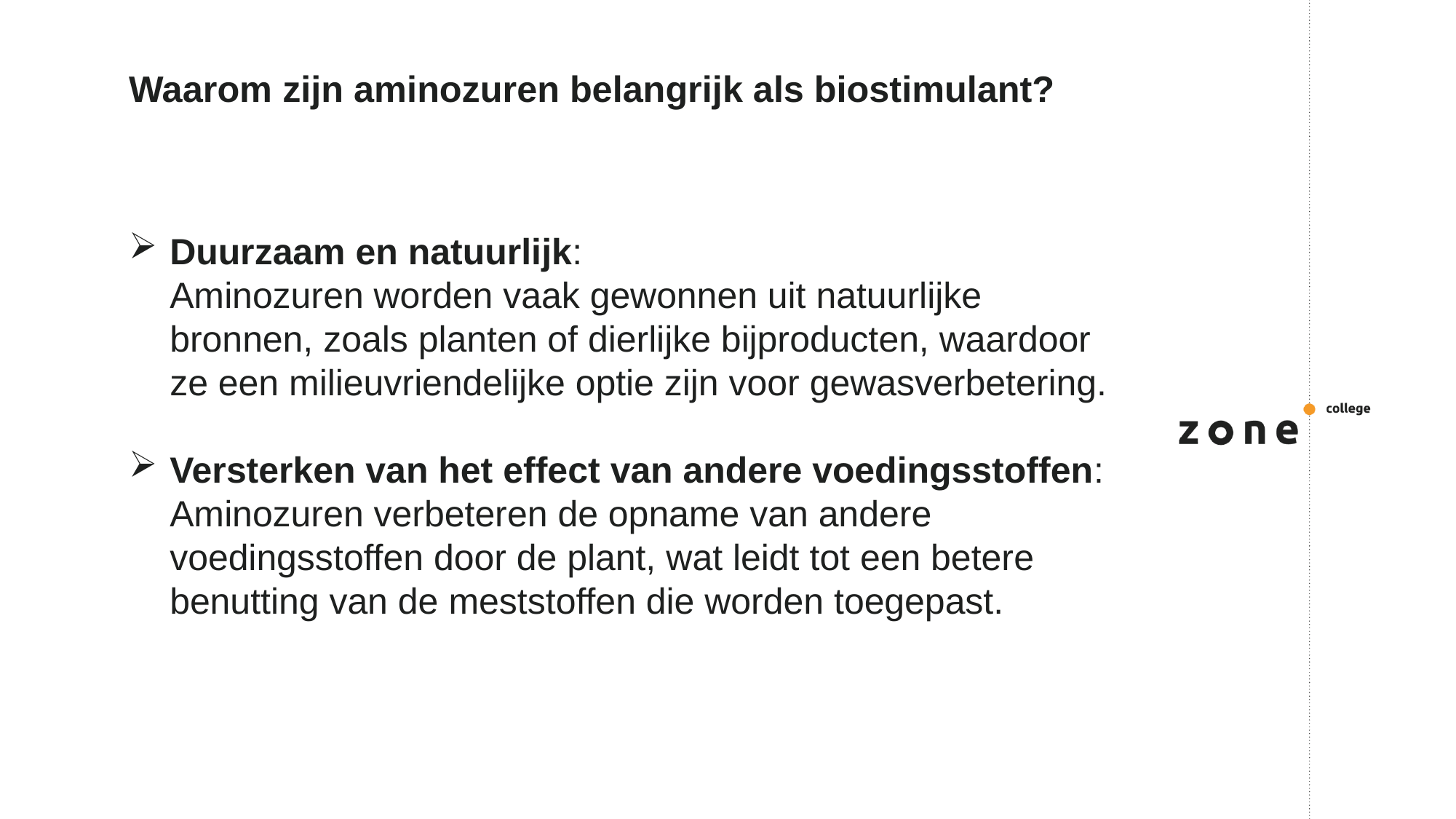

# Waarom zijn aminozuren belangrijk als biostimulant?
Duurzaam en natuurlijk:
Aminozuren worden vaak gewonnen uit natuurlijke bronnen, zoals planten of dierlijke bijproducten, waardoor ze een milieuvriendelijke optie zijn voor gewasverbetering.

Versterken van het effect van andere voedingsstoffen: Aminozuren verbeteren de opname van andere voedingsstoffen door de plant, wat leidt tot een betere benutting van de meststoffen die worden toegepast.